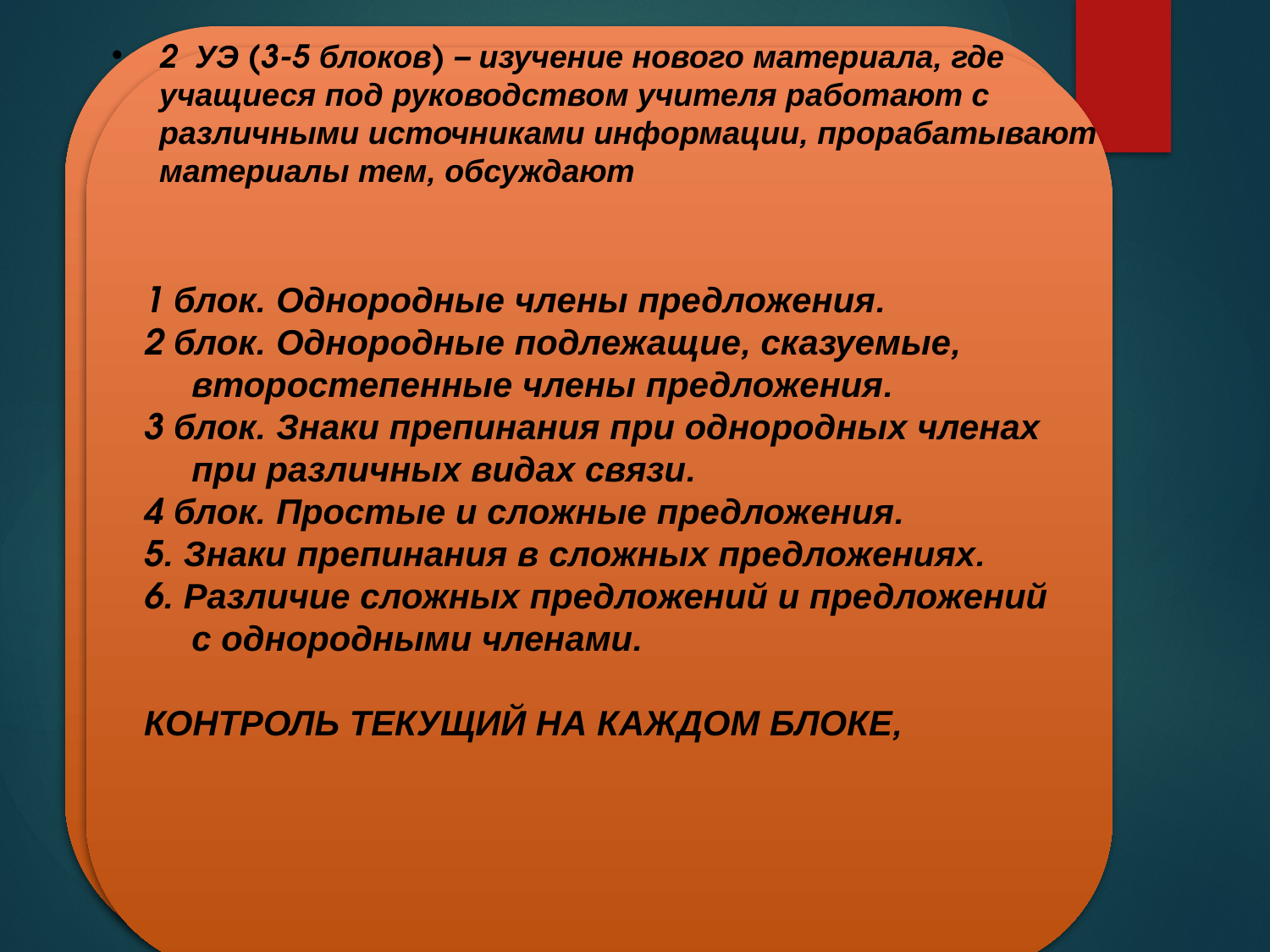

1 УЭ (1-2 блока) – выявление и коррекция исходного уровня знаний, необходимого для дальнейшего изучения блока
2  УЭ (3-5 блоков) – изучение нового материала, где учащиеся под руководством учителя работают с различными источниками информации, прорабатывают материалы тем, обсуждают
1 блок. Однородные члены предложения.
2 блок. Однородные подлежащие, сказуемые, второстепенные члены предложения.
3 блок. Знаки препинания при однородных членах при различных видах связи.
4 блок. Простые и сложные предложения.
5. Знаки препинания в сложных предложениях.
6. Различие сложных предложений и предложений с однородными членами.

КОНТРОЛЬ ТЕКУЩИЙ НА КАЖДОМ БЛОКЕ,